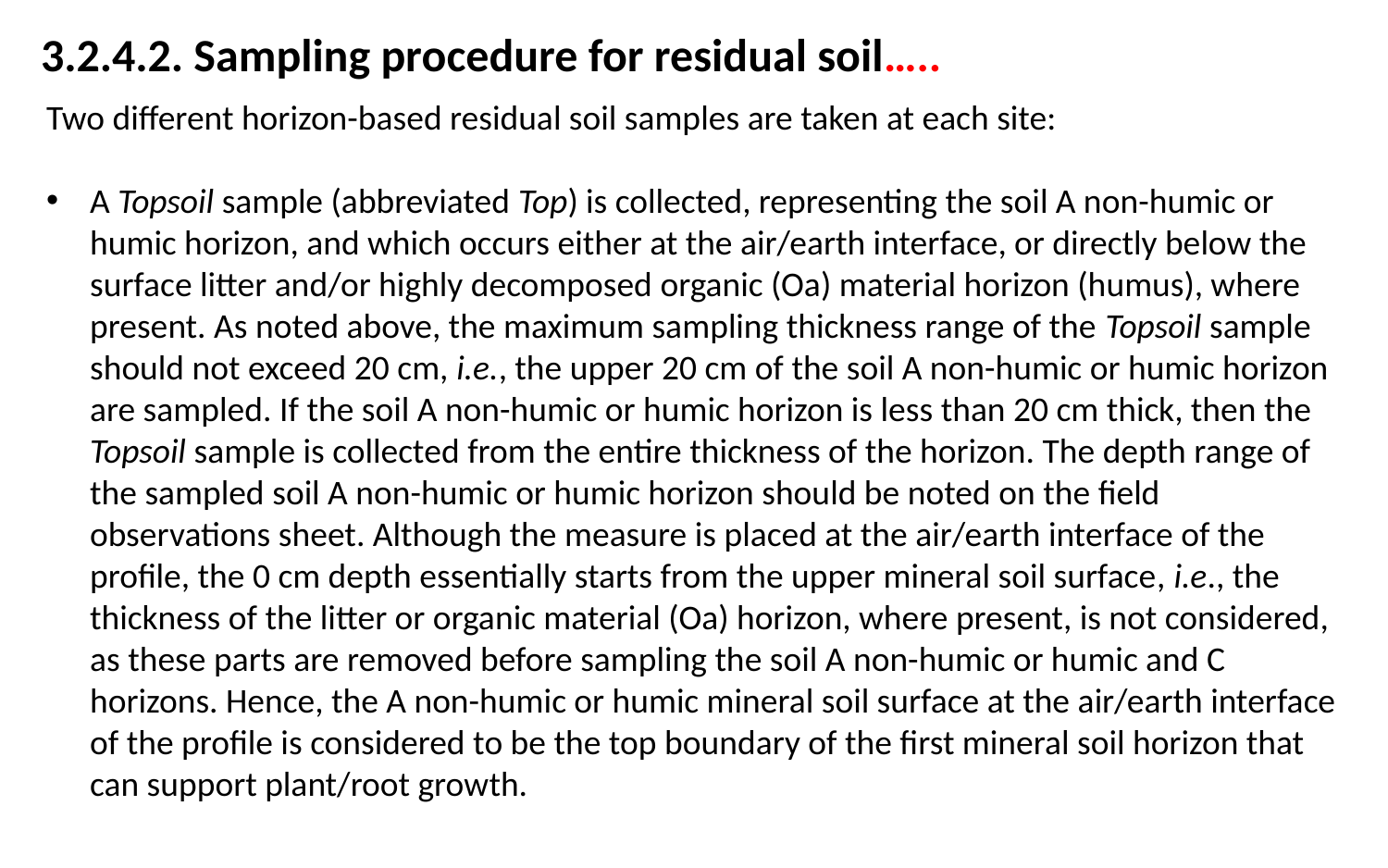

3.2.4.2. Sampling procedure for residual soil…..
Two different horizon-based residual soil samples are taken at each site:

A Topsoil sample (abbreviated Top) is collected, representing the soil A non-humic or humic horizon, and which occurs either at the air/earth interface, or directly below the surface litter and/or highly decomposed organic (Oa) material horizon (humus), where present. As noted above, the maximum sampling thickness range of the Topsoil sample should not exceed 20 cm, i.e., the upper 20 cm of the soil A non-humic or humic horizon are sampled. If the soil A non-humic or humic horizon is less than 20 cm thick, then the Topsoil sample is collected from the entire thickness of the horizon. The depth range of the sampled soil A non-humic or humic horizon should be noted on the field observations sheet. Although the measure is placed at the air/earth interface of the profile, the 0 cm depth essentially starts from the upper mineral soil surface, i.e., the thickness of the litter or organic material (Oa) horizon, where present, is not considered, as these parts are removed before sampling the soil A non-humic or humic and C horizons. Hence, the A non-humic or humic mineral soil surface at the air/earth interface of the profile is considered to be the top boundary of the first mineral soil horizon that can support plant/root growth.